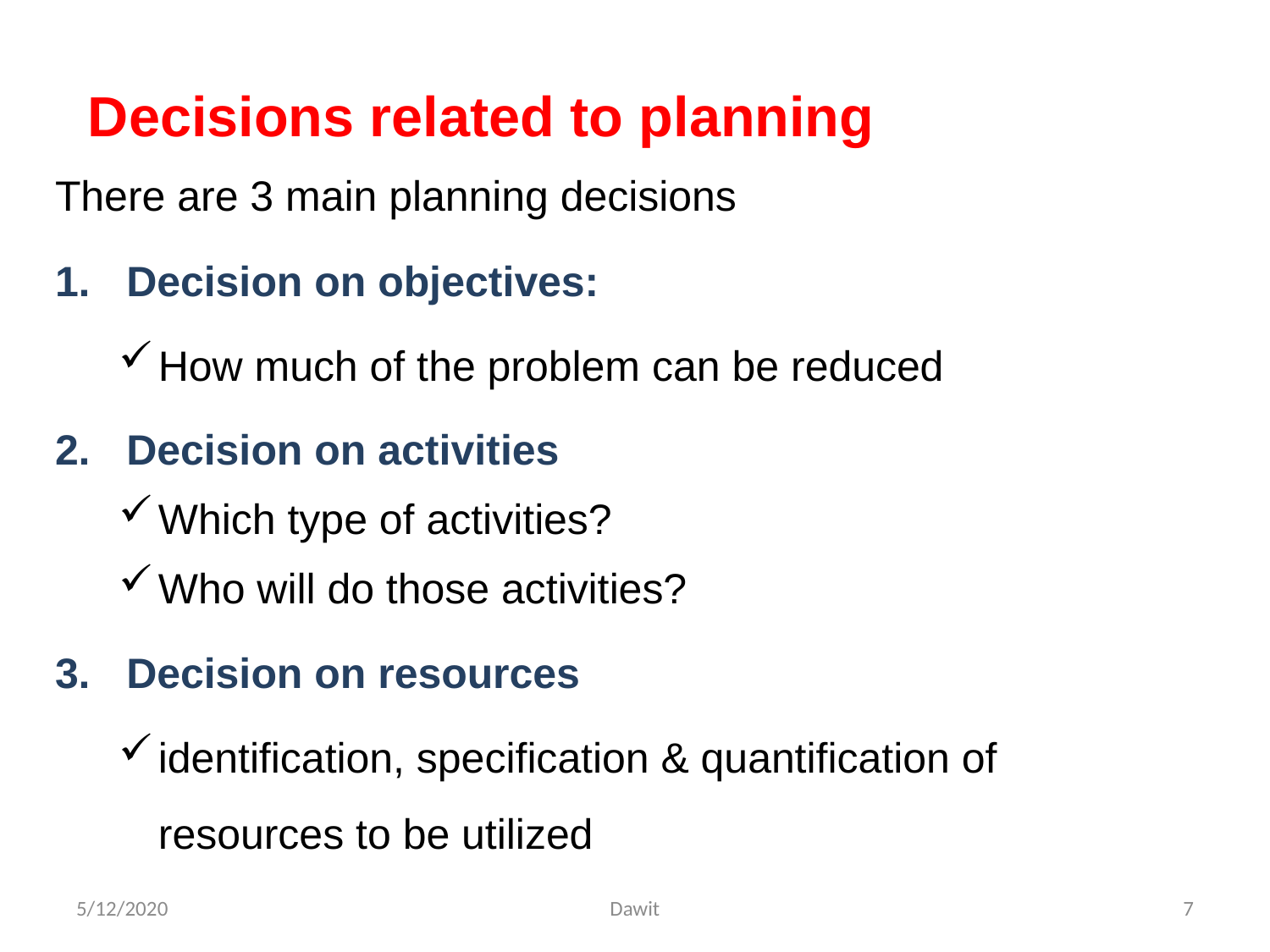

# Decisions related to planning
There are 3 main planning decisions
Decision on objectives:
How much of the problem can be reduced
Decision on activities
Which type of activities?
Who will do those activities?
Decision on resources
identification, specification & quantification of resources to be utilized

5/12/2020
Dawit
7